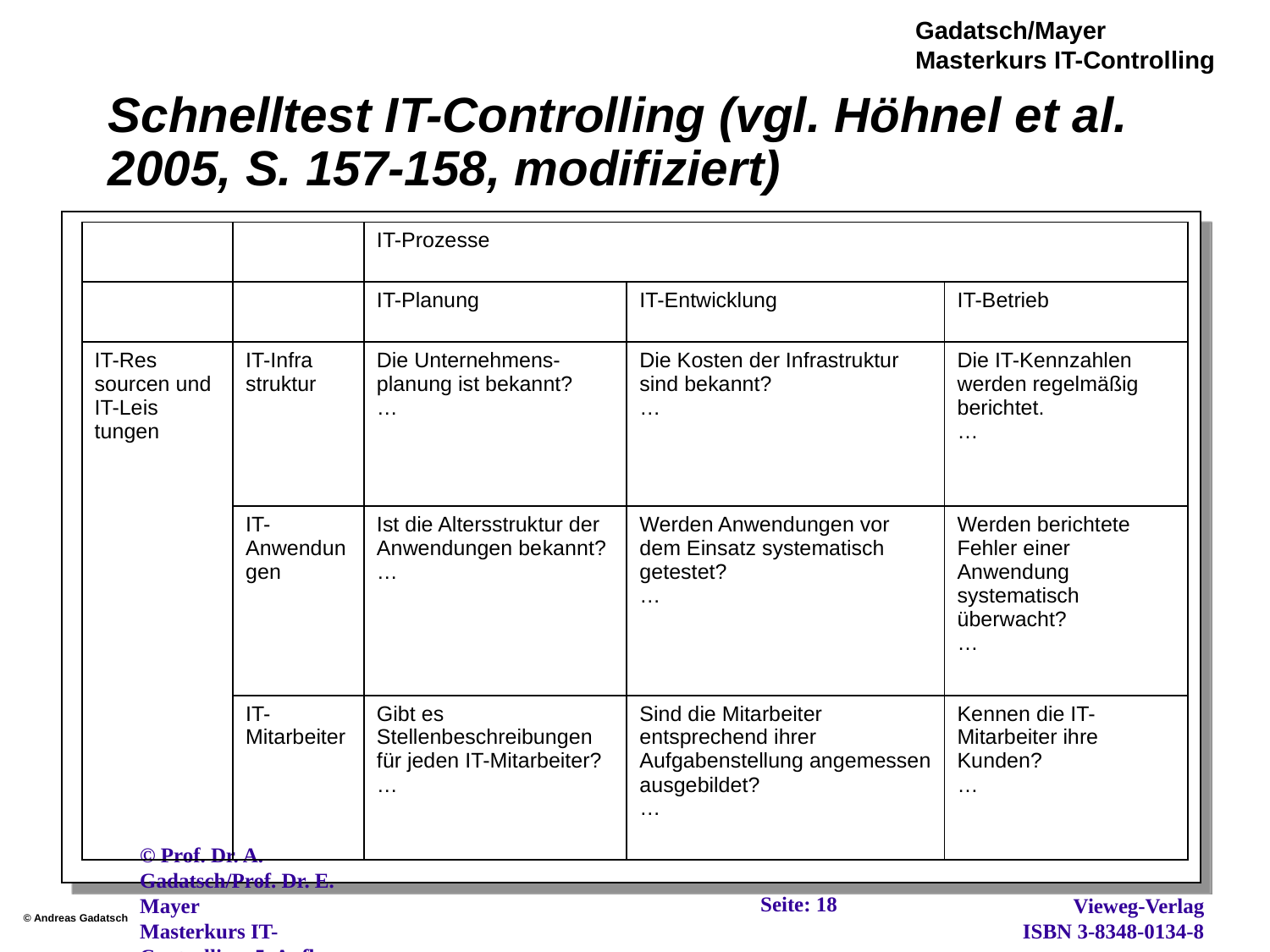

# Schnelltest IT-Controlling (vgl. Höhnel et al. 2005, S. 157-158, modifiziert)
|  |  | IT-Prozesse |  |  |
| --- | --- | --- | --- | --- |
|  |  | IT-Planung | IT-Entwicklung | IT-Betrieb |
| IT-Res­sourcen und IT-Leis­tungen | IT-Infra­struktur | Die Unternehmens-planung ist bekannt? … | Die Kosten der Infrastruktur sind bekannt? … | Die IT-Kenn­zahlen werden regelmäßig berichtet. … |
|  | IT-Anwendungen | Ist die Altersstruk­tur der An­wendungen be­kannt? … | Werden Anwen­dungen vor dem Einsatz systematisch getestet? … | Werden berichtete Fehler einer Anwendung systematisch überwacht? … |
|  | IT-Mitarbeiter | Gibt es Stellenbeschreibungen für jeden IT-Mitarbeiter? … | Sind die Mitarbeiter entsprechend ihrer Aufgabenstellung angemessen ausgebildet? … | Kennen die IT-Mitarbeiter ihre Kunden? … |

Seite: 18

© Prof. Dr. A. Gadatsch/Prof. Dr. E. Mayer
Masterkurs IT-Controlling, 5. Aufl., Wiesbaden, 2012